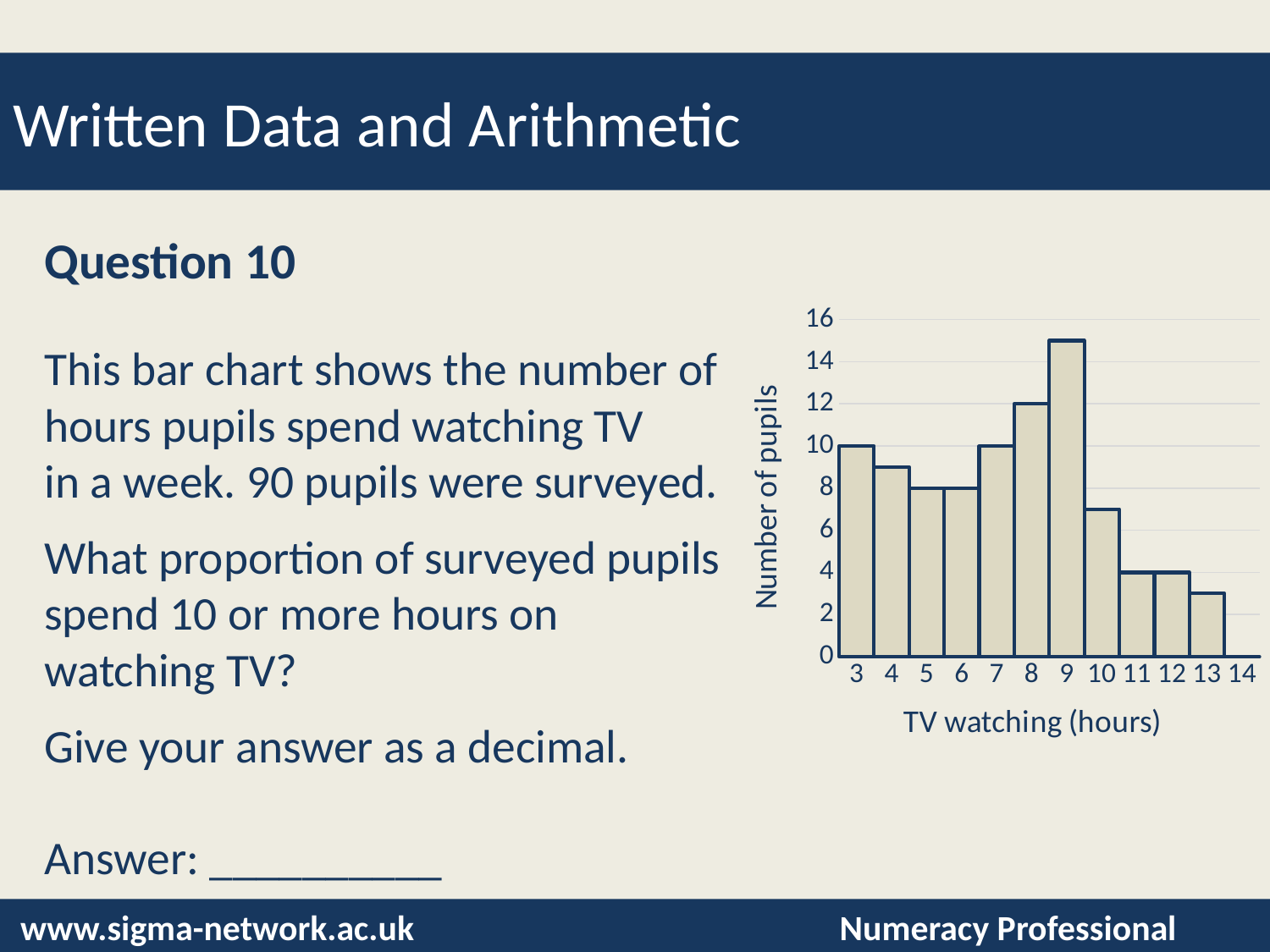

# Written Data and Arithmetic
Question 10
This bar chart shows the number of
hours pupils spend watching TV
in a week. 90 pupils were surveyed.
What proportion of surveyed pupils
spend 10 or more hours on watching TV?
Give your answer as a decimal.

Answer: __________

### Chart

| Category | Number of pupils |
|---|---|
| 3 | 10.0 |
| 4 | 9.0 |
| 5 | 8.0 |
| 6 | 8.0 |
| 7 | 10.0 |
| 8 | 12.0 |
| 9 | 15.0 |
| 10 | 7.0 |
| 11 | 4.0 |
| 12 | 4.0 |
| 13 | 3.0 |
| 14 | 0.0 |